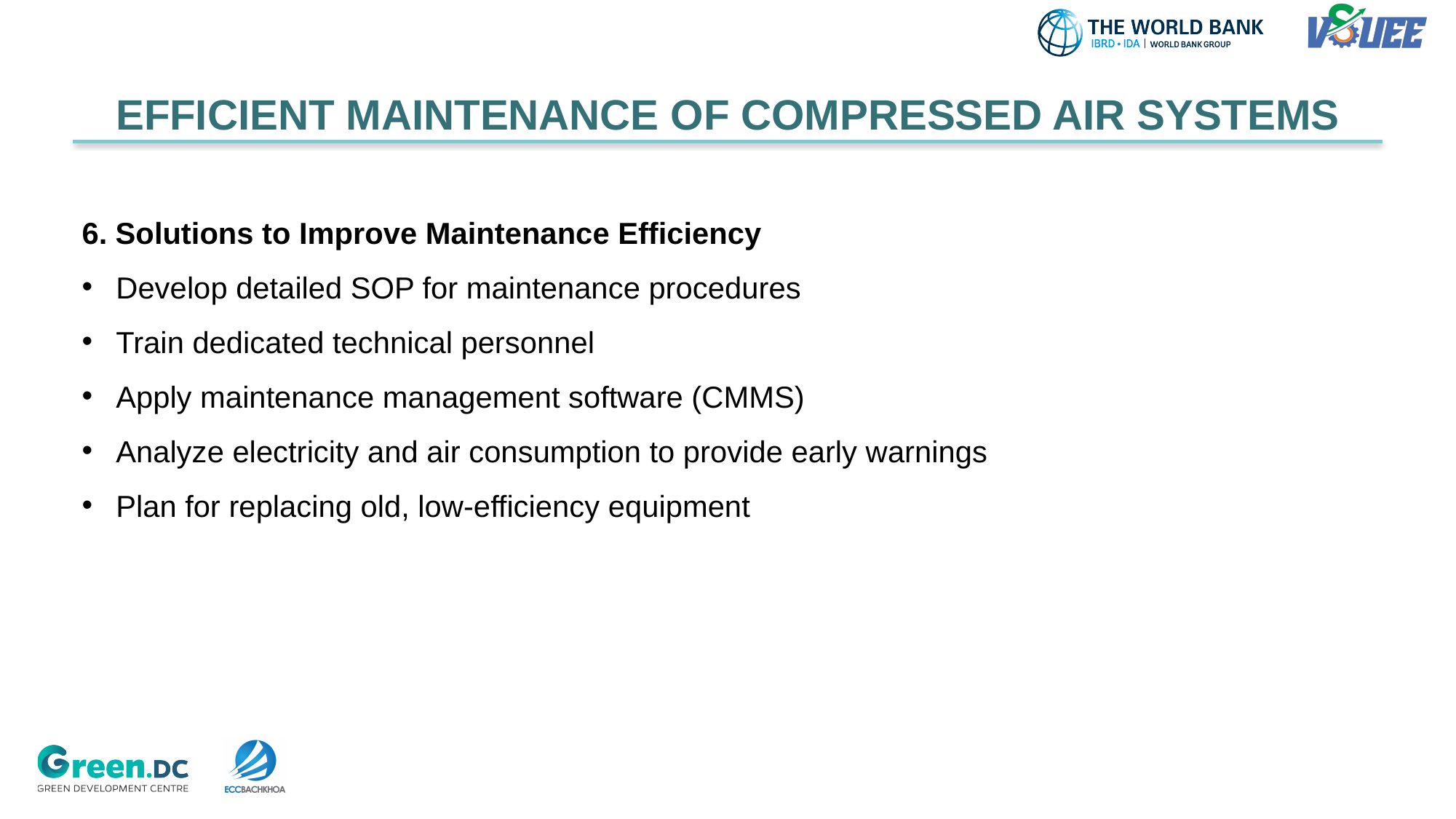

EFFICIENT MAINTENANCE OF COMPRESSED AIR SYSTEMS​

6. Solutions to Improve Maintenance Efficiency
Develop detailed SOP for maintenance procedures
Train dedicated technical personnel
Apply maintenance management software (CMMS)
Analyze electricity and air consumption to provide early warnings
Plan for replacing old, low-efficiency equipment